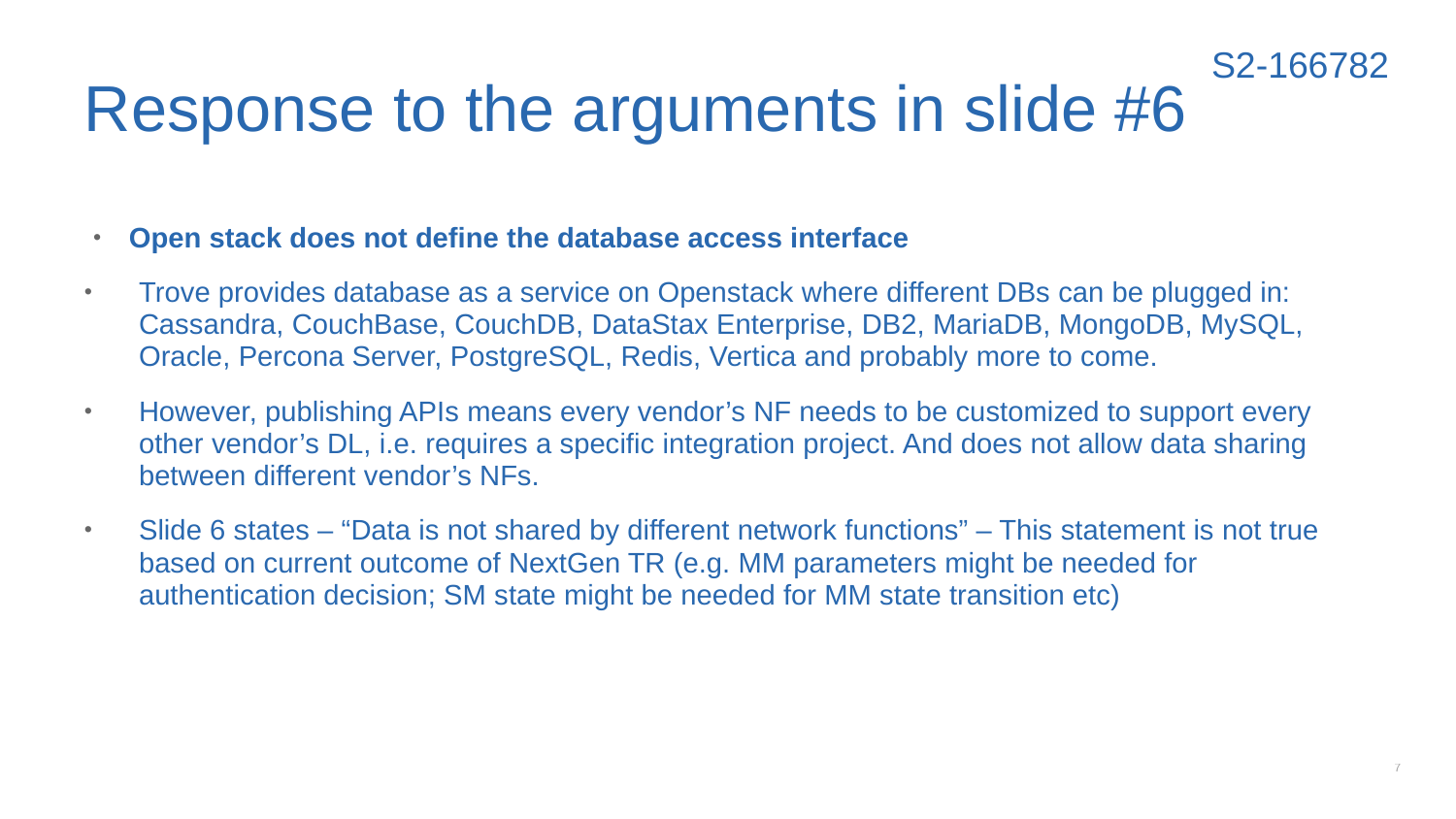

S2-166782
# Response to the arguments in slide #6
Open stack does not define the database access interface
Trove provides database as a service on Openstack where different DBs can be plugged in:  Cassandra, CouchBase, CouchDB, DataStax Enterprise, DB2, MariaDB, MongoDB, MySQL, Oracle, Percona Server, PostgreSQL, Redis, Vertica and probably more to come.
However, publishing APIs means every vendor’s NF needs to be customized to support every other vendor’s DL, i.e. requires a specific integration project. And does not allow data sharing between different vendor’s NFs.
Slide 6 states – “Data is not shared by different network functions” – This statement is not true based on current outcome of NextGen TR (e.g. MM parameters might be needed for authentication decision; SM state might be needed for MM state transition etc)